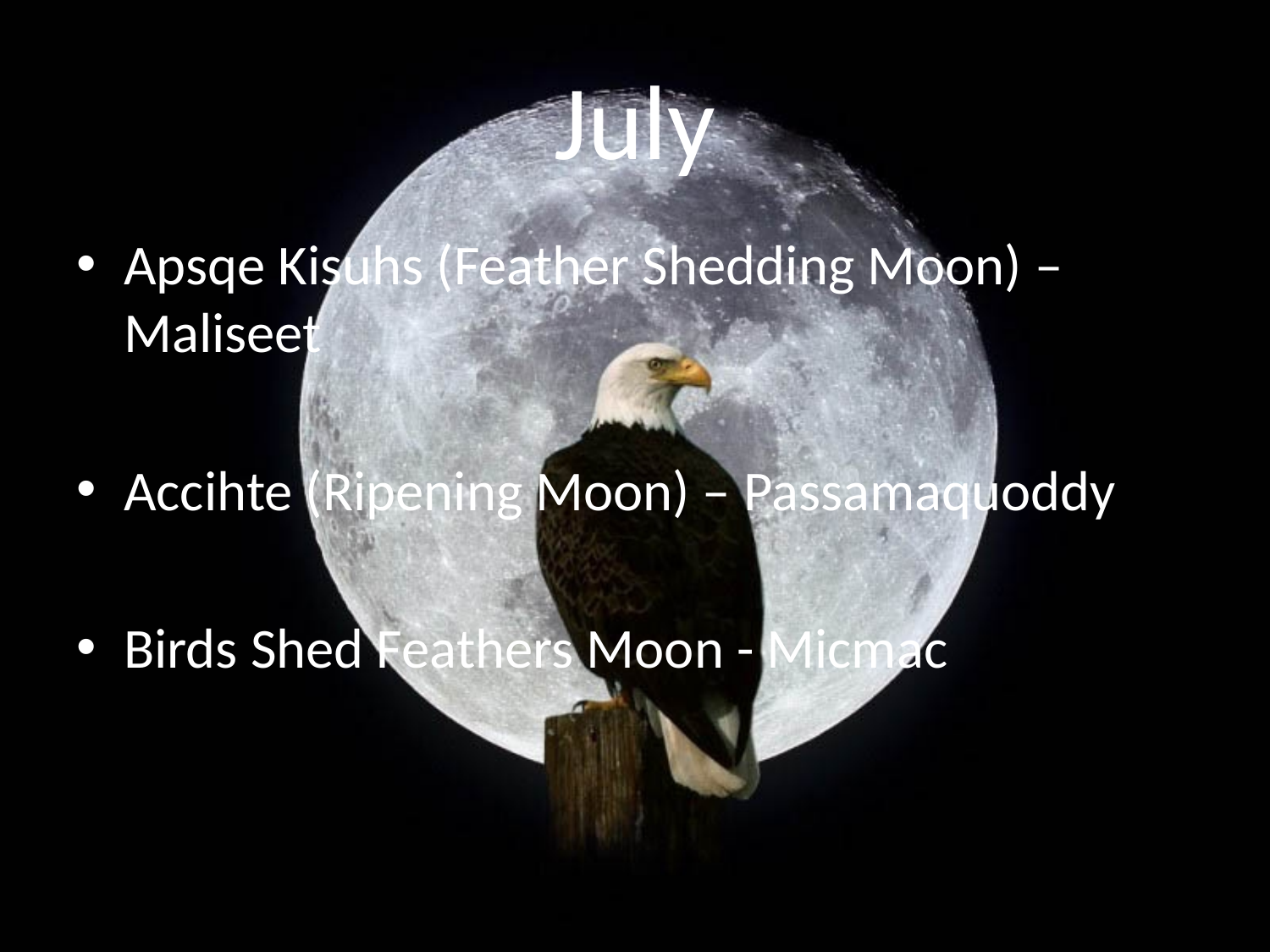

# July
Apsqe Kisuhs (Feather Shedding Moon) – Maliseet

Accihte (Ripening Moon) – Passamaquoddy

Birds Shed Feathers Moon - Micmac